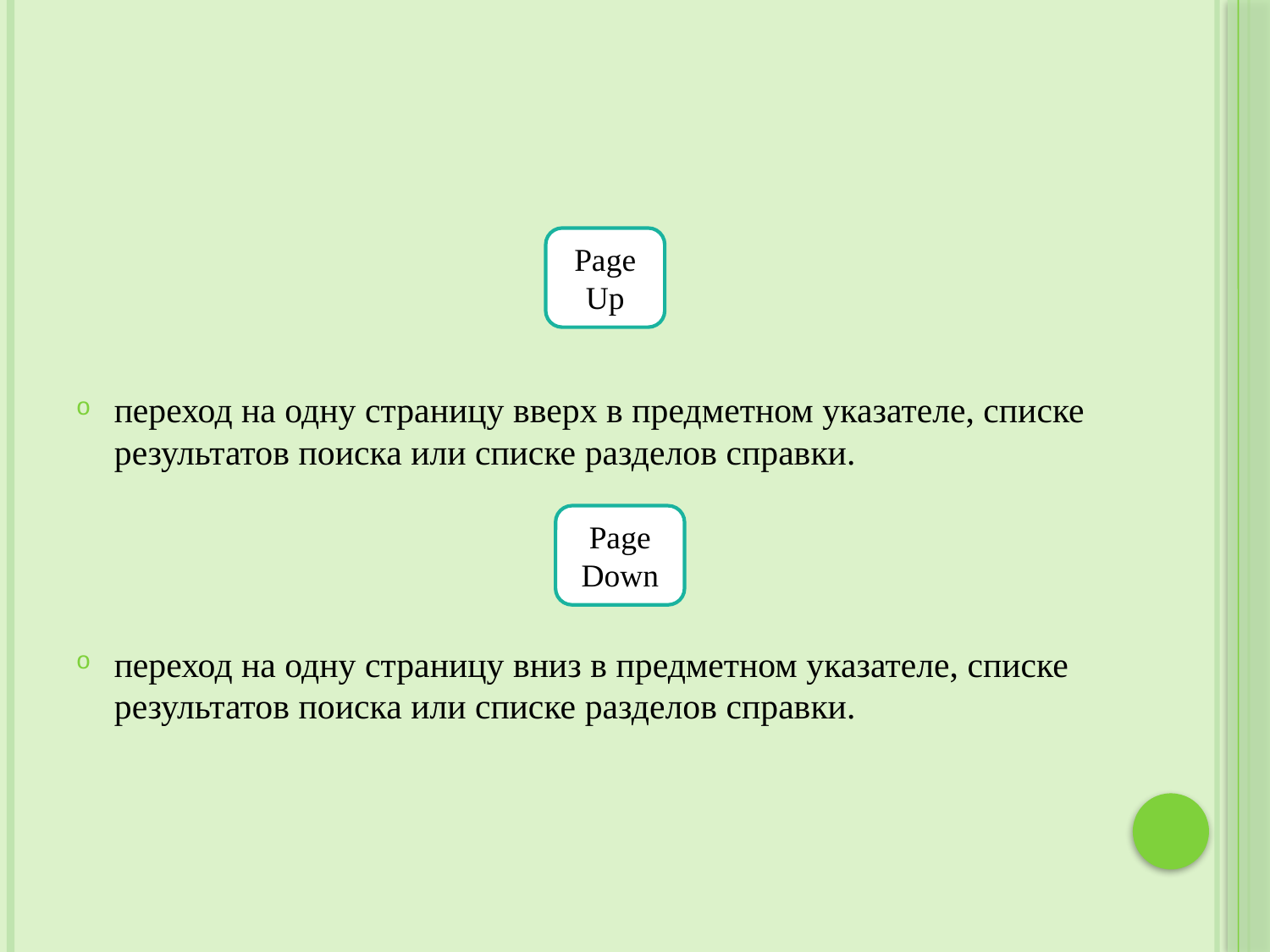

переход на одну страницу вверх в предметном указателе, списке результатов поиска или списке разделов справки.

переход на одну страницу вниз в предметном указателе, списке результатов поиска или списке разделов справки.

Page Up
Page Down